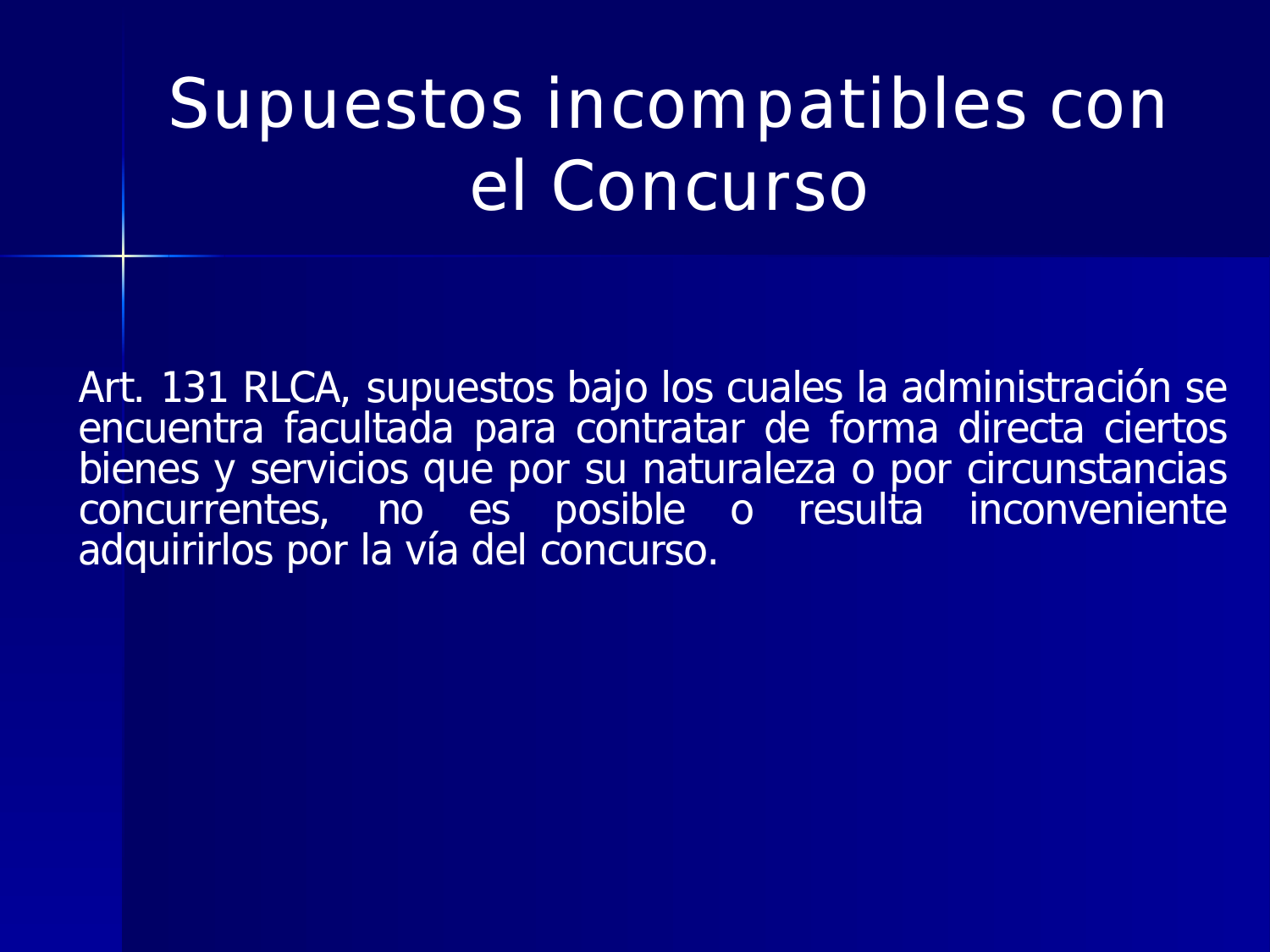

# Supuestos incompatibles con el Concurso

Art. 131 RLCA, supuestos bajo los cuales la administración se encuentra facultada para contratar de forma directa ciertos bienes y servicios que por su naturaleza o por circunstancias concurrentes, no es posible o resulta inconveniente adquirirlos por la vía del concurso.